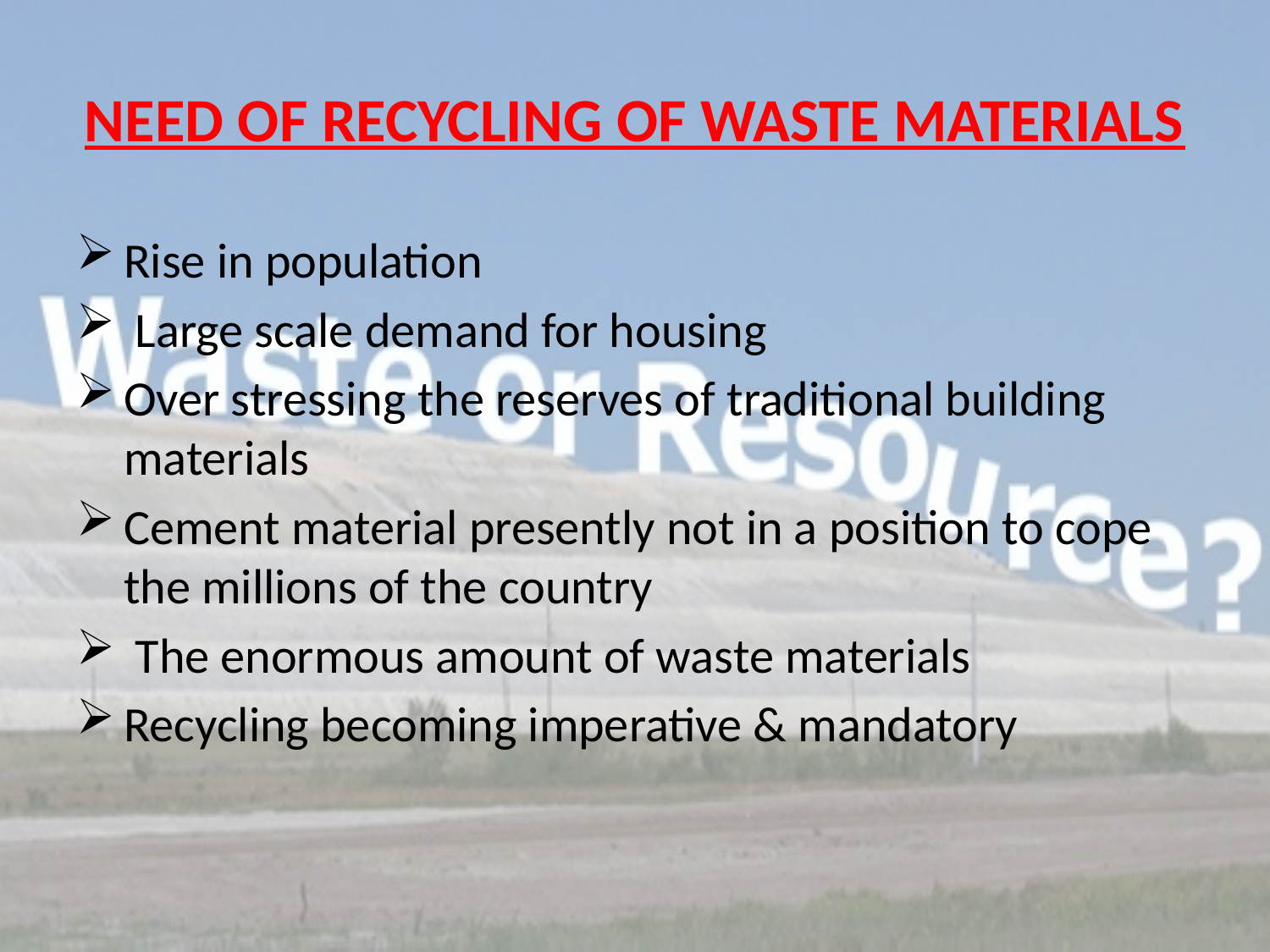

# NEED OF RECYCLING OF WASTE MATERIALS
Rise in population
 Large scale demand for housing
Over stressing the reserves of traditional building materials
Cement material presently not in a position to cope the millions of the country
 The enormous amount of waste materials
Recycling becoming imperative & mandatory